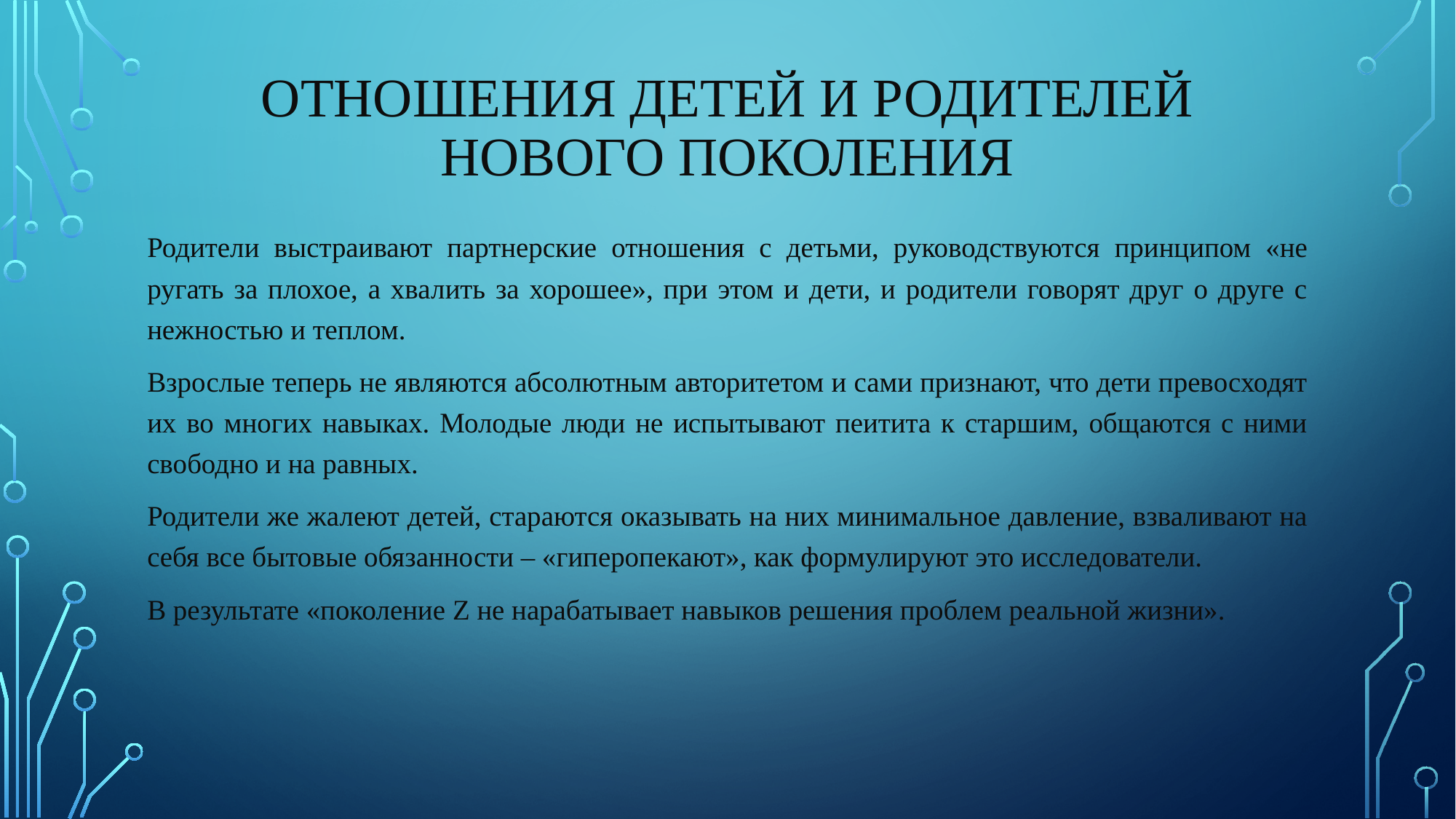

# Отношения детей и родителей нового поколения
Родители выстраивают партнерские отношения с детьми, руководствуются принципом «не ругать за плохое, а хвалить за хорошее», при этом и дети, и родители говорят друг о друге с нежностью и теплом.
Взрослые теперь не являются абсолютным авторитетом и сами признают, что дети превосходят их во многих навыках. Молодые люди не испытывают пеитита к старшим, общаются с ними свободно и на равных.
Родители же жалеют детей, стараются оказывать на них минимальное давление, взваливают на себя все бытовые обязанности – «гиперопекают», как формулируют это исследователи.
В результате «поколение Z не нарабатывает навыков решения проблем реальной жизни».